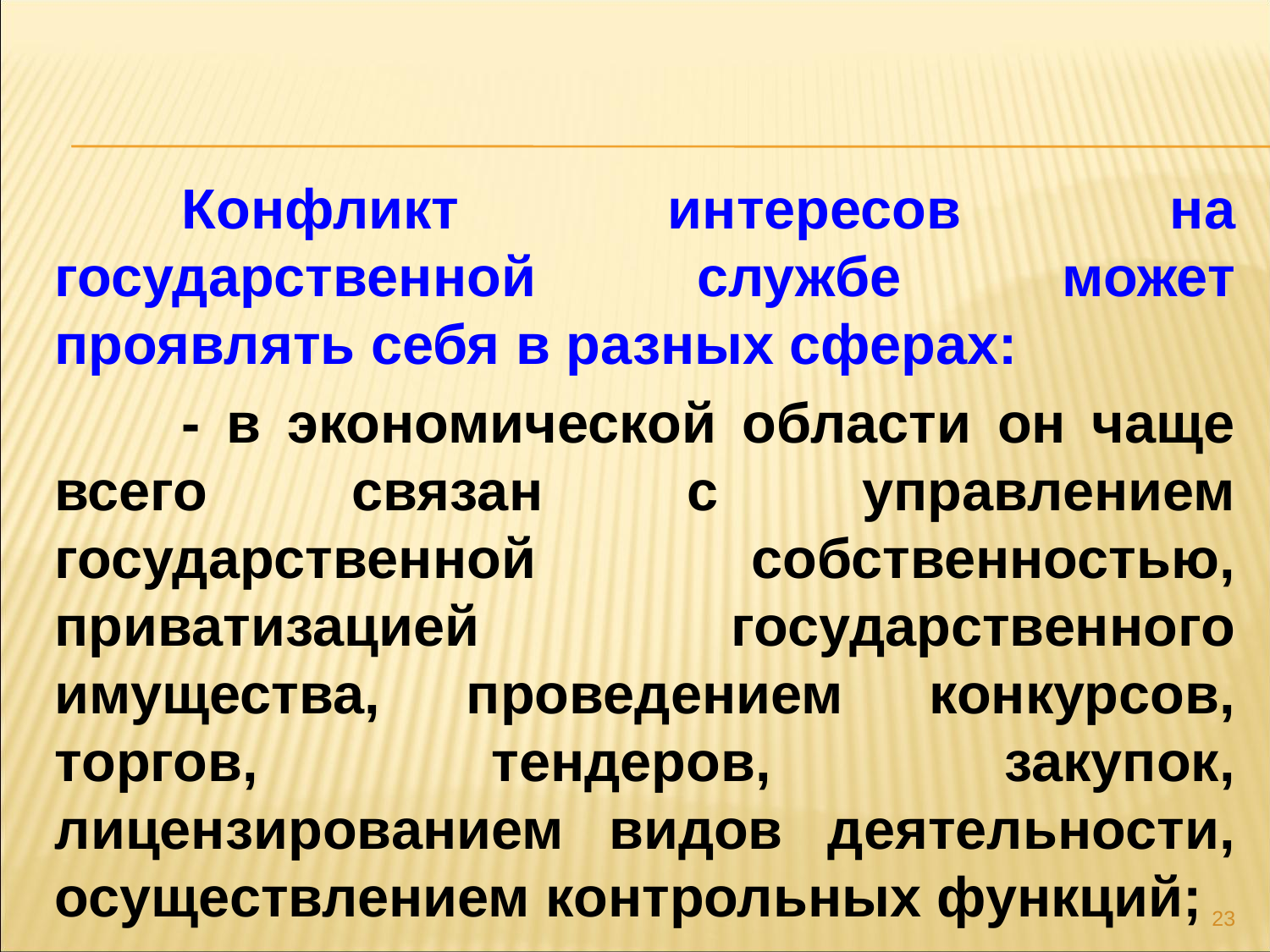

Конфликт интересов на государственной службе может проявлять себя в разных сферах:
	- в экономической области он чаще всего связан с управлением государственной собственностью, приватизацией государственного имущества, проведением конкурсов, торгов, тендеров, закупок, лицензированием видов деятельности, осуществлением контрольных функций;
23